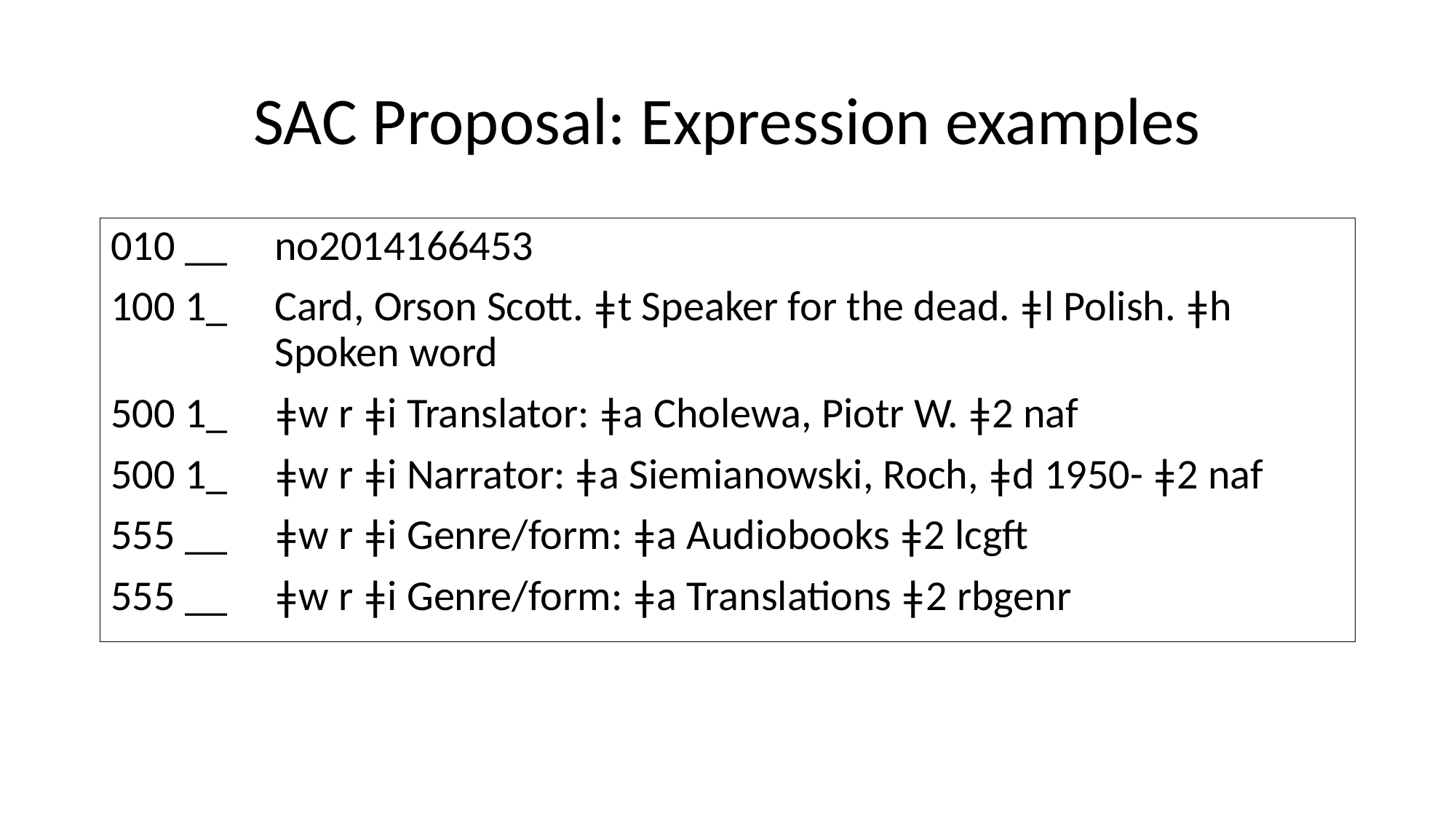

# SAC Proposal: Expression examples
010 __	no2014166453
100 1_	Card, Orson Scott. ǂt Speaker for the dead. ǂl Polish. ǂh Spoken word
500 1_	ǂw r ǂi Translator: ǂa Cholewa, Piotr W. ǂ2 naf
500 1_	ǂw r ǂi Narrator: ǂa Siemianowski, Roch, ǂd 1950- ǂ2 naf
555 __	ǂw r ǂi Genre/form: ǂa Audiobooks ǂ2 lcgft
555 __	ǂw r ǂi Genre/form: ǂa Translations ǂ2 rbgenr